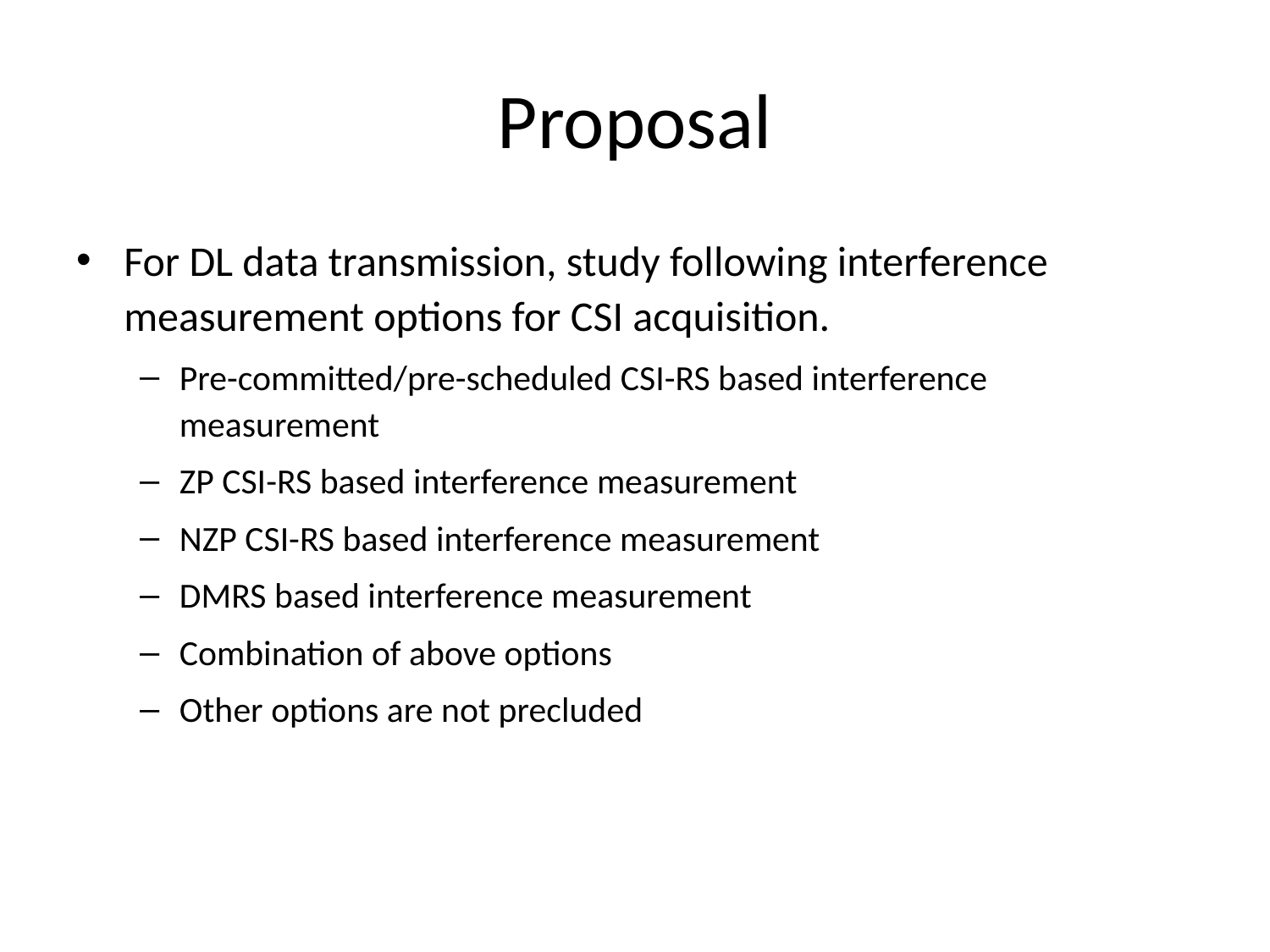

# Proposal
For DL data transmission, study following interference measurement options for CSI acquisition.
Pre-committed/pre-scheduled CSI-RS based interference measurement
ZP CSI-RS based interference measurement
NZP CSI-RS based interference measurement
DMRS based interference measurement
Combination of above options
Other options are not precluded